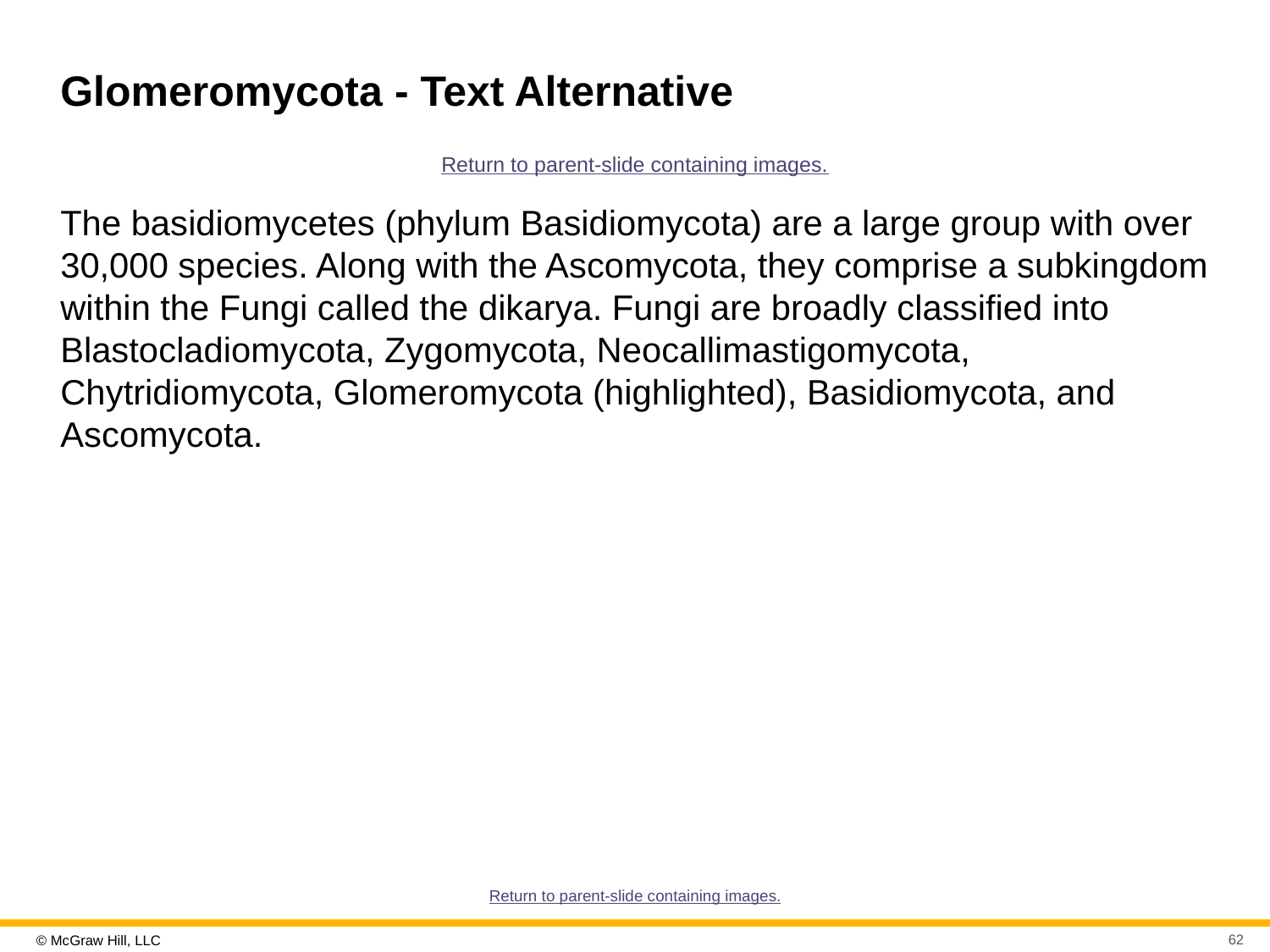

# Glomeromycota - Text Alternative
Return to parent-slide containing images.
The basidiomycetes (phylum Basidiomycota) are a large group with over 30,000 species. Along with the Ascomycota, they comprise a subkingdom within the Fungi called the dikarya. Fungi are broadly classified into Blastocladiomycota, Zygomycota, Neocallimastigomycota, Chytridiomycota, Glomeromycota (highlighted), Basidiomycota, and Ascomycota.
Return to parent-slide containing images.
62